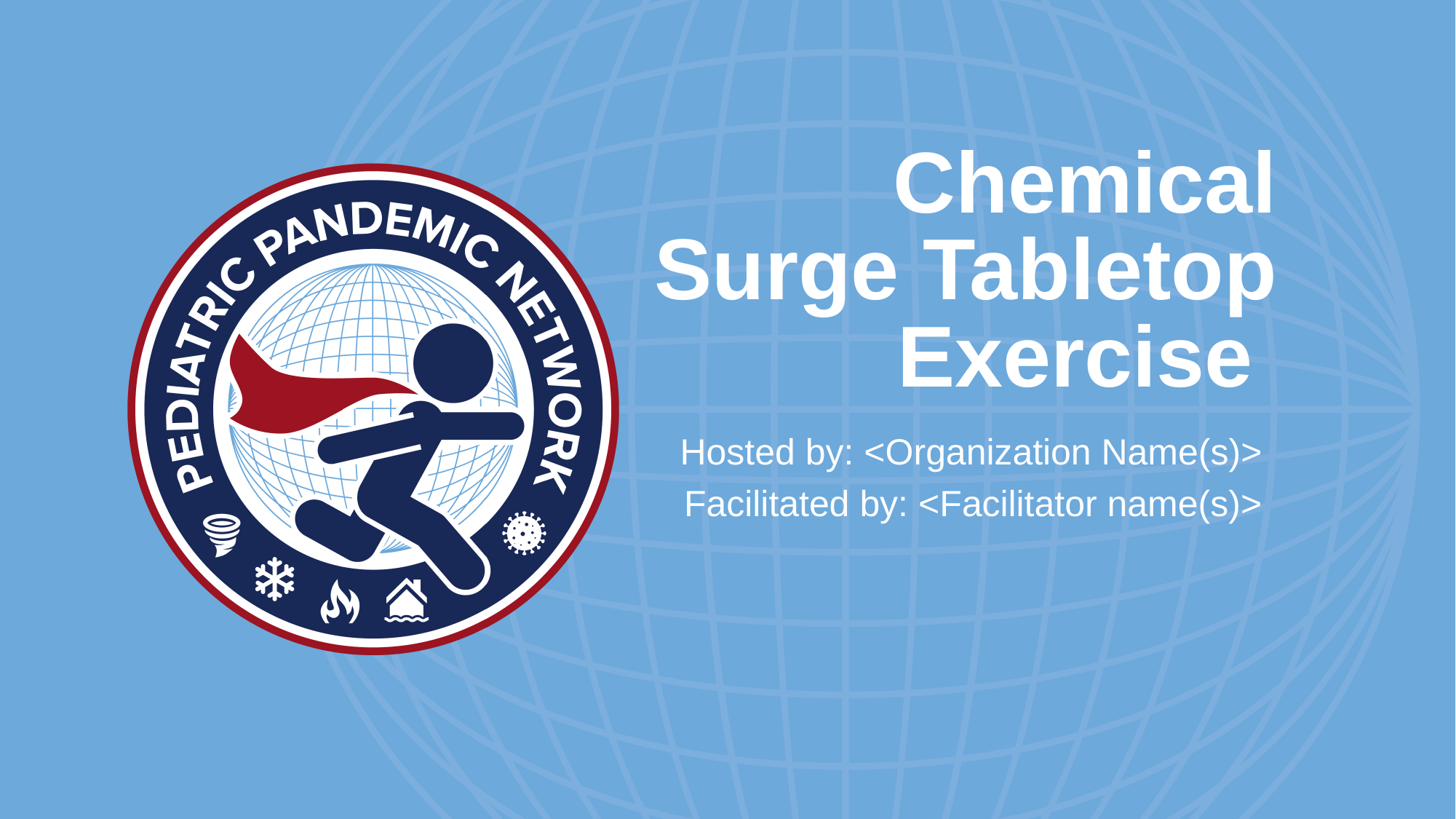

# Chemical Surge Tabletop Exercise
Hosted by: <Organization Name(s)>
Facilitated by: <Facilitator name(s)>